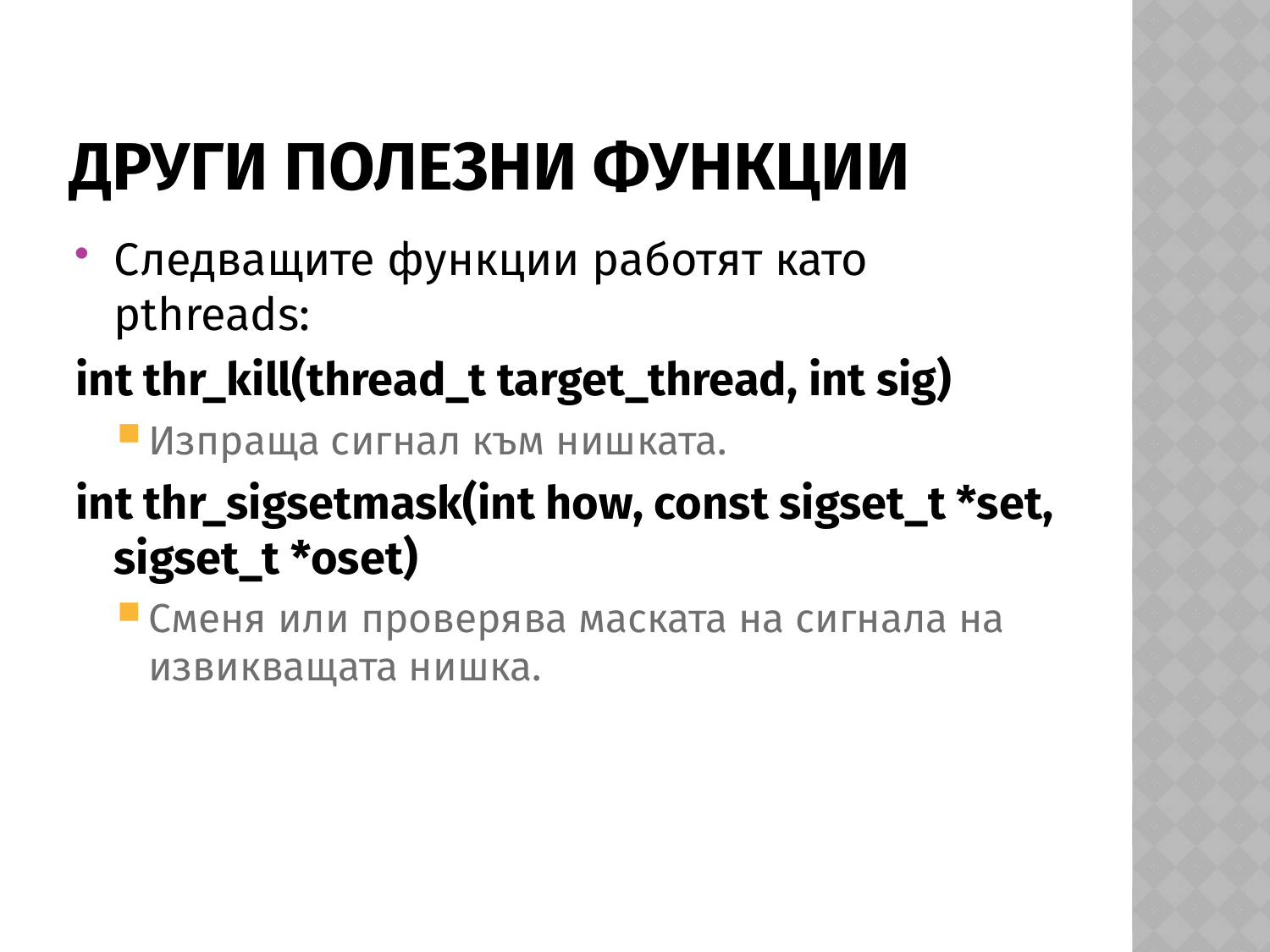

# Други полезни функции
Следващите функции работят като pthreads:
int thr_kill(thread_t target_thread, int sig)
Изпраща сигнал към нишката.
int thr_sigsetmask(int how, const sigset_t *set, sigset_t *oset)
Сменя или проверява маската на сигнала на извикващата нишка.